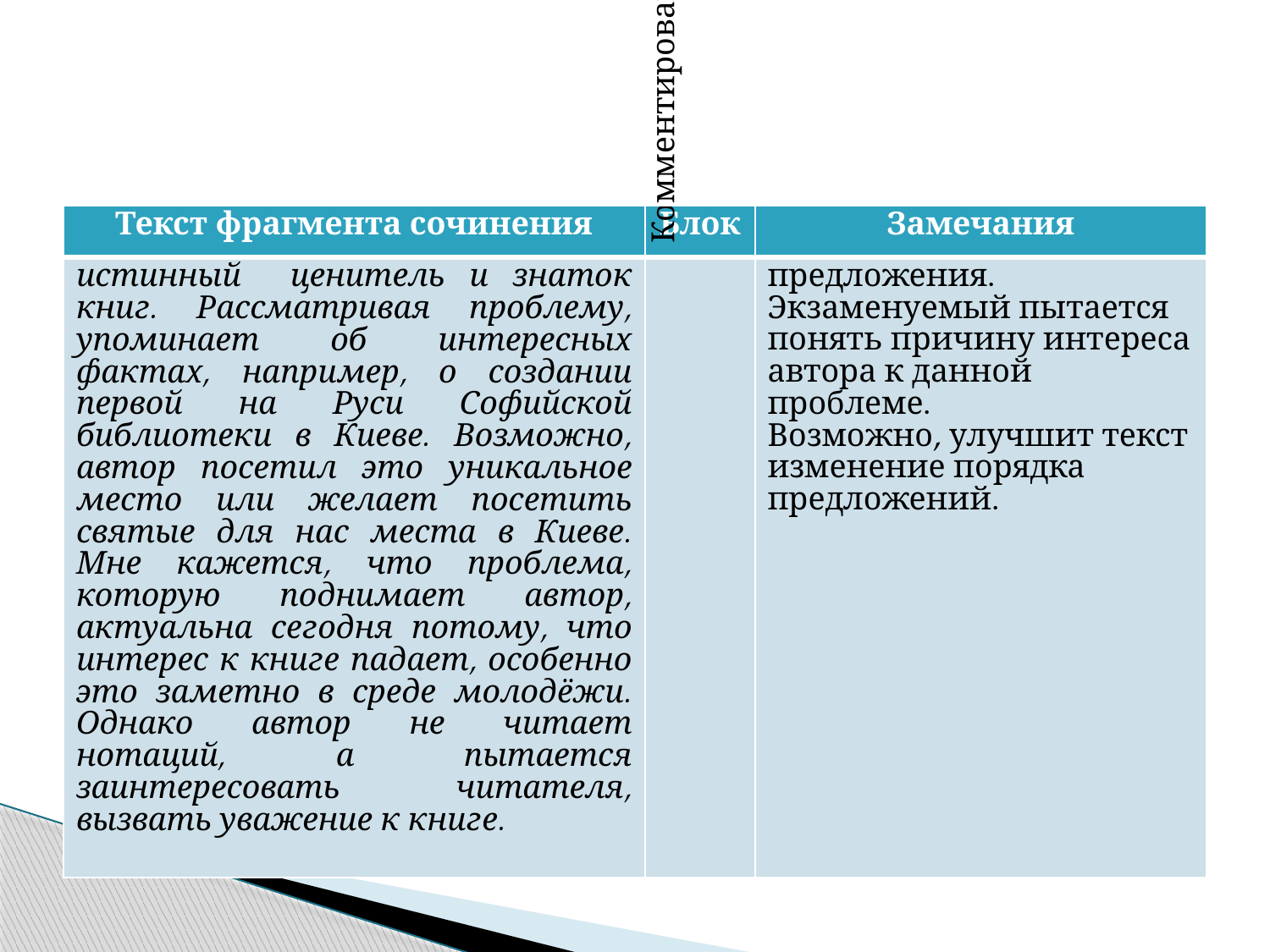

#
| Текст фрагмента сочинения | Блок | Замечания |
| --- | --- | --- |
| истинный ценитель и знаток книг. Рассматривая проблему, упоминает об интересных фактах, например, о создании первой на Руси Софийской библиотеки в Киеве. Возможно, автор посетил это уникальное место или желает посетить святые для нас места в Киеве. Мне кажется, что проблема, которую поднимает автор, актуальна сегодня потому, что интерес к книге падает, особенно это заметно в среде молодёжи. Однако автор не читает нотаций, а пытается заинтересовать читателя, вызвать уважение к книге. | Комментирование проблемы | предложения. Экзаменуемый пытается понять причину интереса автора к данной проблеме. Возможно, улучшит текст изменение порядка предложений. |